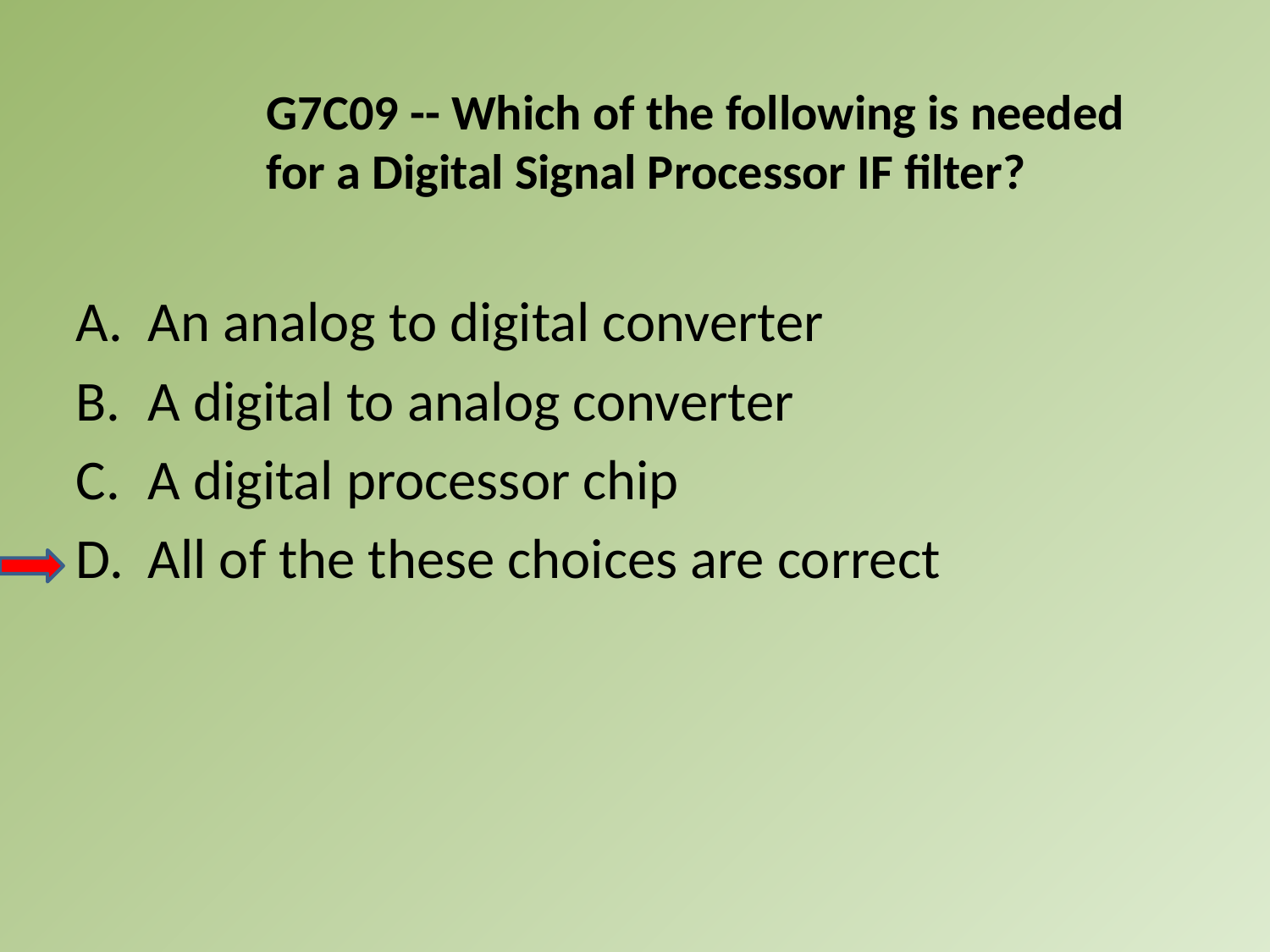

G7C09 -- Which of the following is needed for a Digital Signal Processor IF filter?
A.	An analog to digital converter
B.	A digital to analog converter
C.	A digital processor chip
D.	All of the these choices are correct